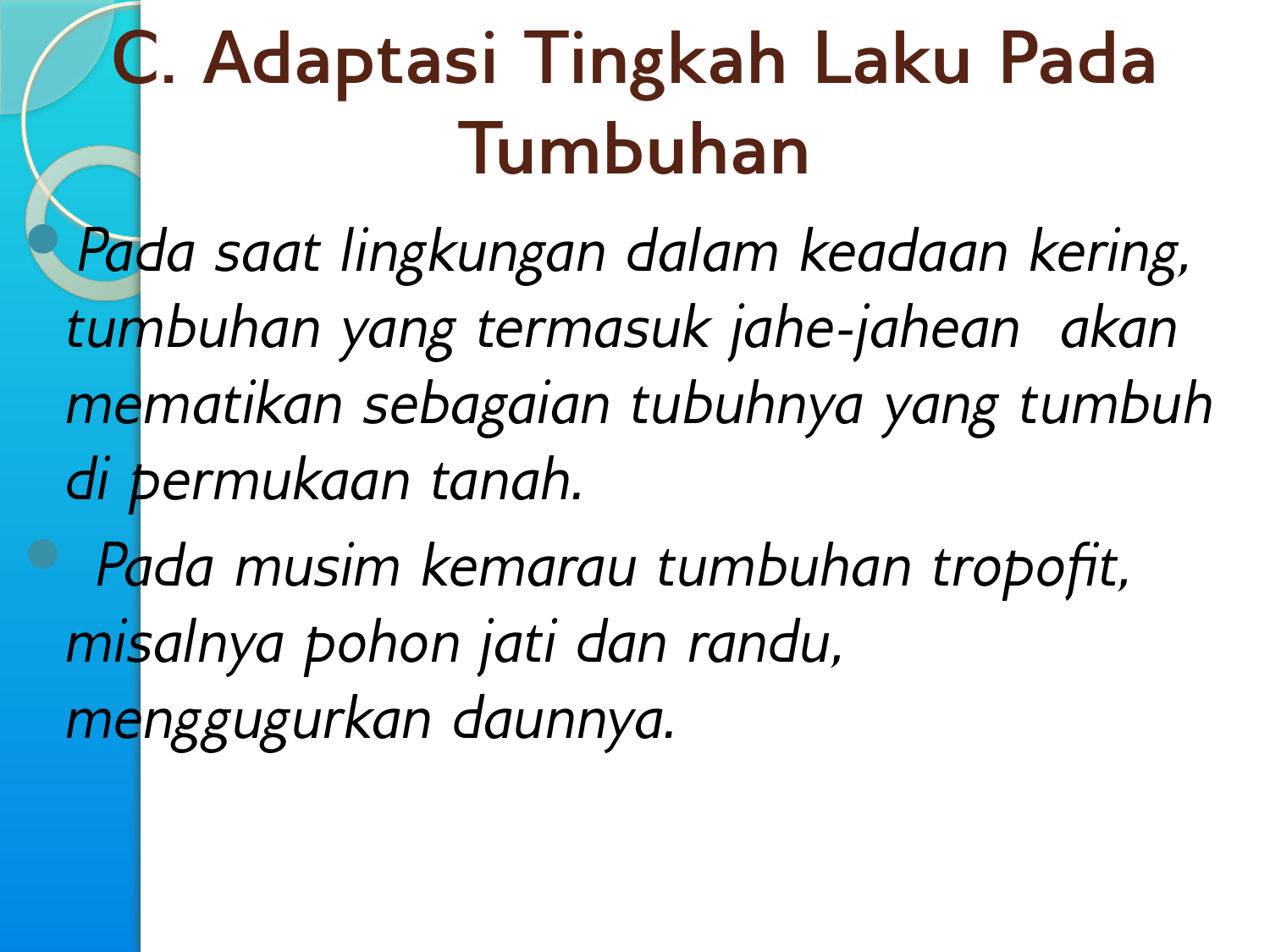

# C. Adaptasi Tingkah Laku Pada Tumbuhan
Pada saat lingkungan dalam keadaan kering, tumbuhan yang termasuk jahe-jahean  akan mematikan sebagaian tubuhnya yang tumbuh di permukaan tanah.
 Pada musim kemarau tumbuhan tropofit, misalnya pohon jati dan randu, menggugurkan daunnya.